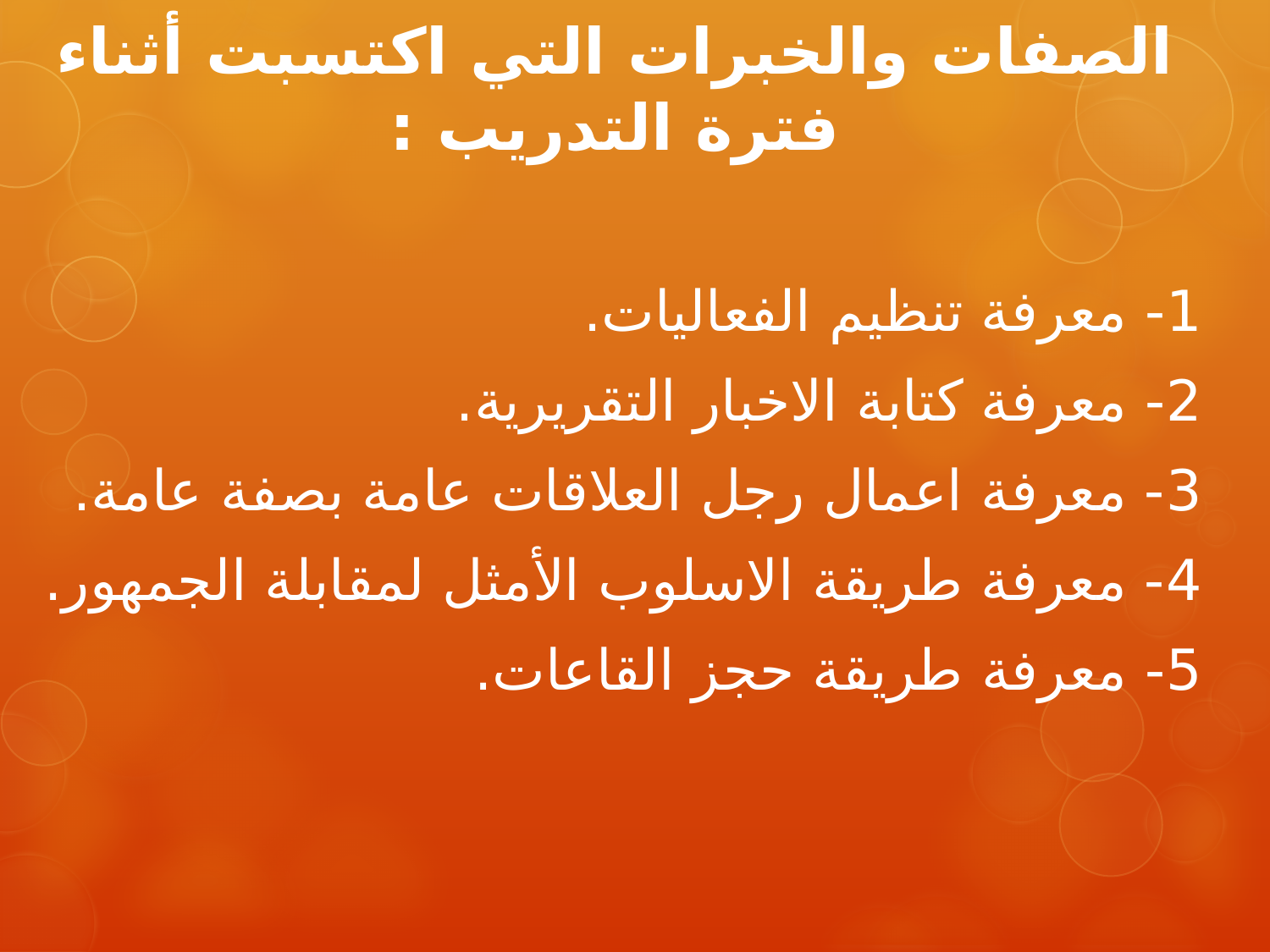

الصفات والخبرات التي اكتسبت أثناء فترة التدريب :

1- معرفة تنظيم الفعاليات.
2- معرفة كتابة الاخبار التقريرية.
3- معرفة اعمال رجل العلاقات عامة بصفة عامة.
4- معرفة طريقة الاسلوب الأمثل لمقابلة الجمهور.
5- معرفة طريقة حجز القاعات.